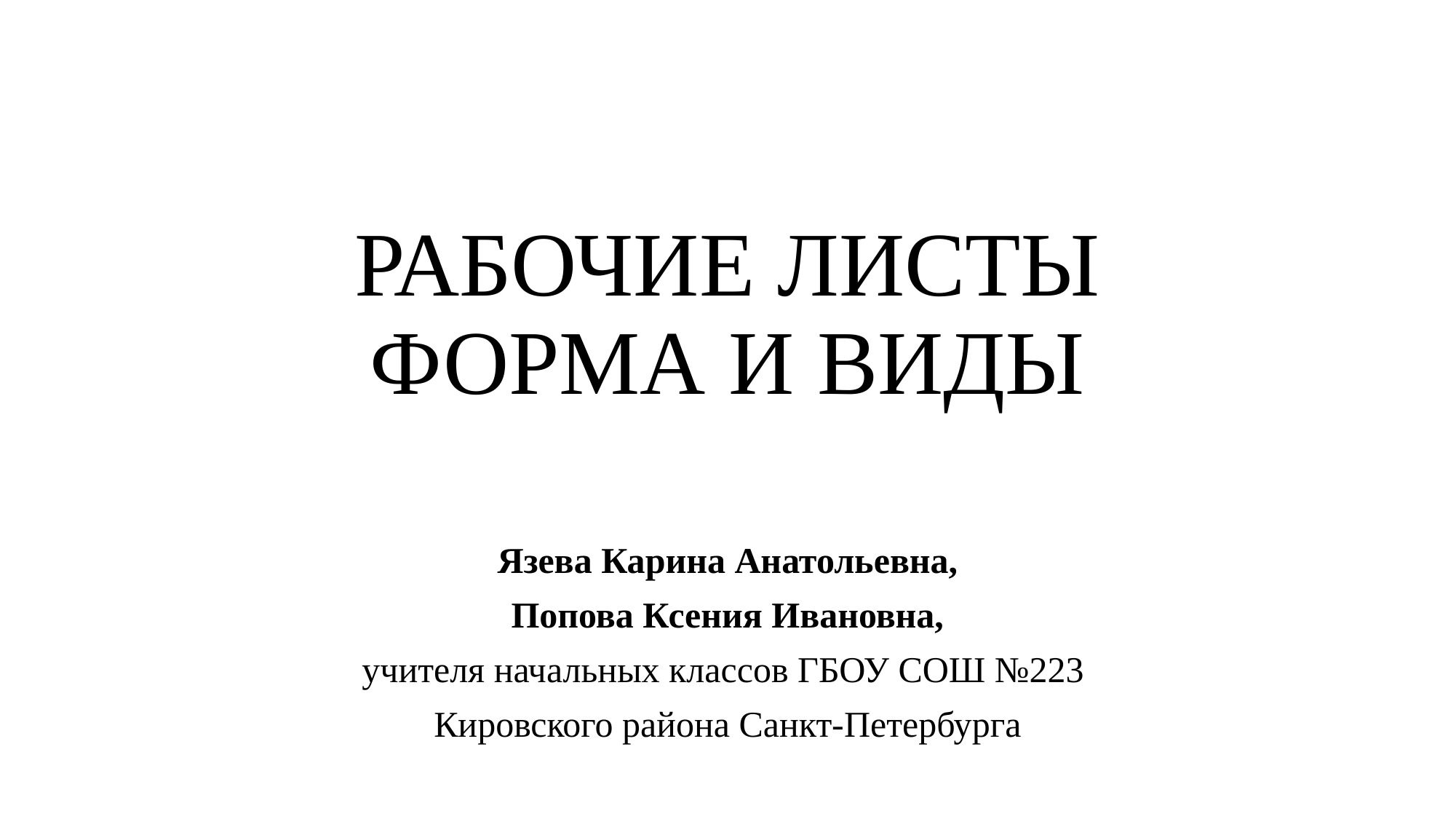

# РАБОЧИЕ ЛИСТЫ ФОРМА И ВИДЫ
Язева Карина Анатольевна,
Попова Ксения Ивановна,
учителя начальных классов ГБОУ СОШ №223
Кировского района Санкт-Петербурга